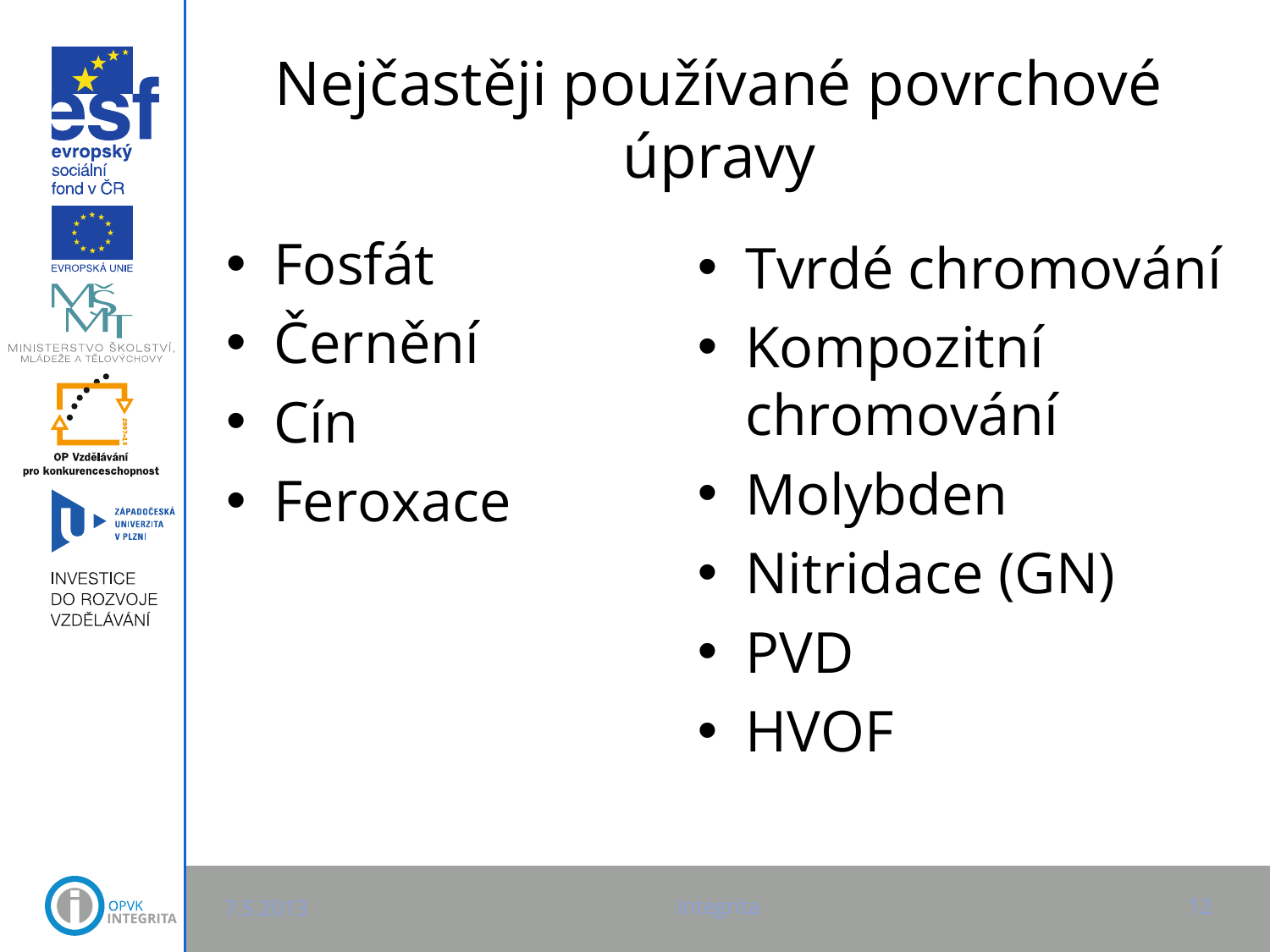

# Nejčastěji používané povrchové úpravy
Fosfát
Černění
Cín
Feroxace
Tvrdé chromování
Kompozitní chromování
Molybden
Nitridace (GN)
PVD
HVOF

7.5.2013
Integrita
12